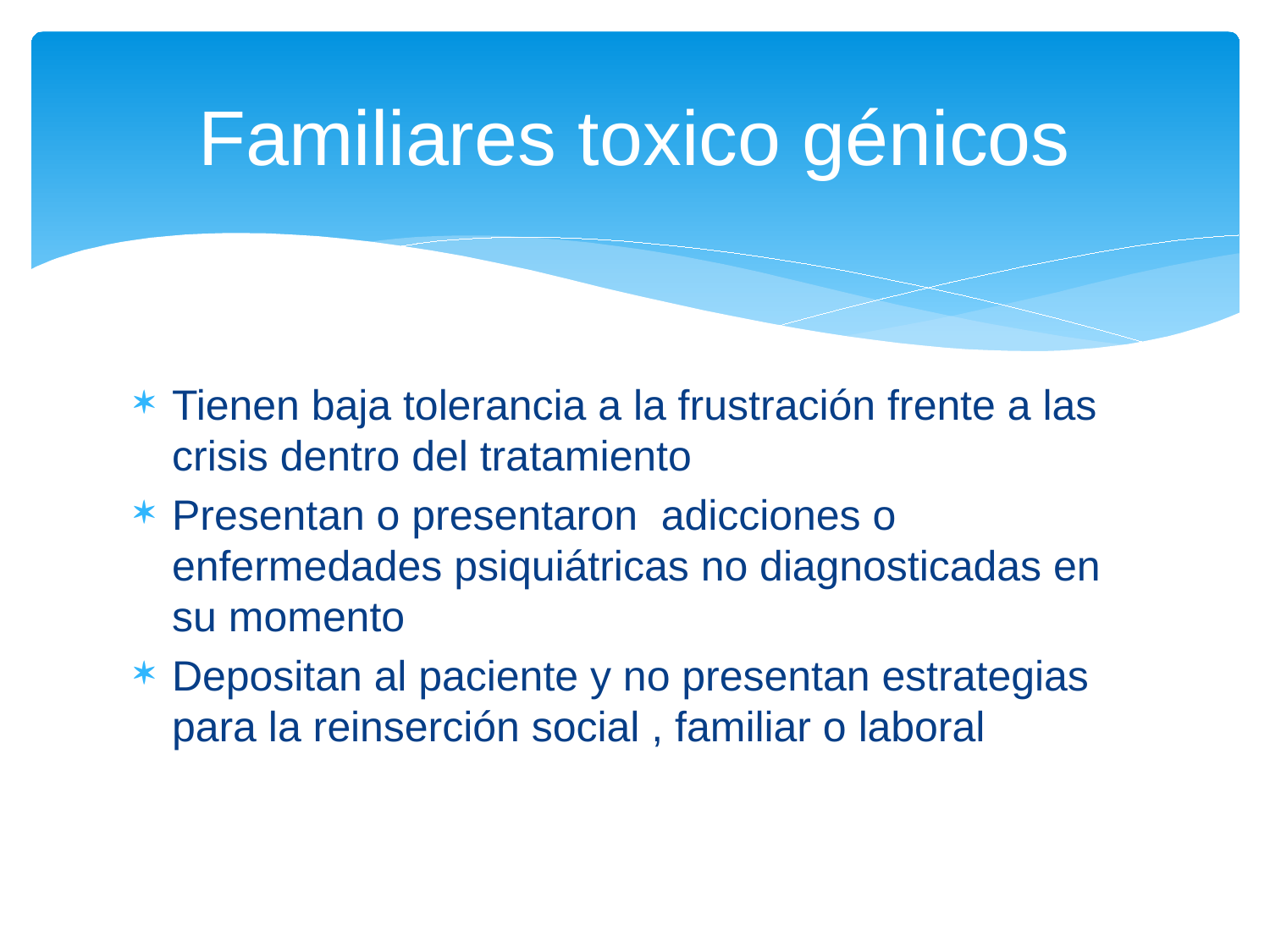

# Familiares toxico génicos
Tienen baja tolerancia a la frustración frente a las crisis dentro del tratamiento
Presentan o presentaron  adicciones o enfermedades psiquiátricas no diagnosticadas en su momento
Depositan al paciente y no presentan estrategias para la reinserción social , familiar o laboral